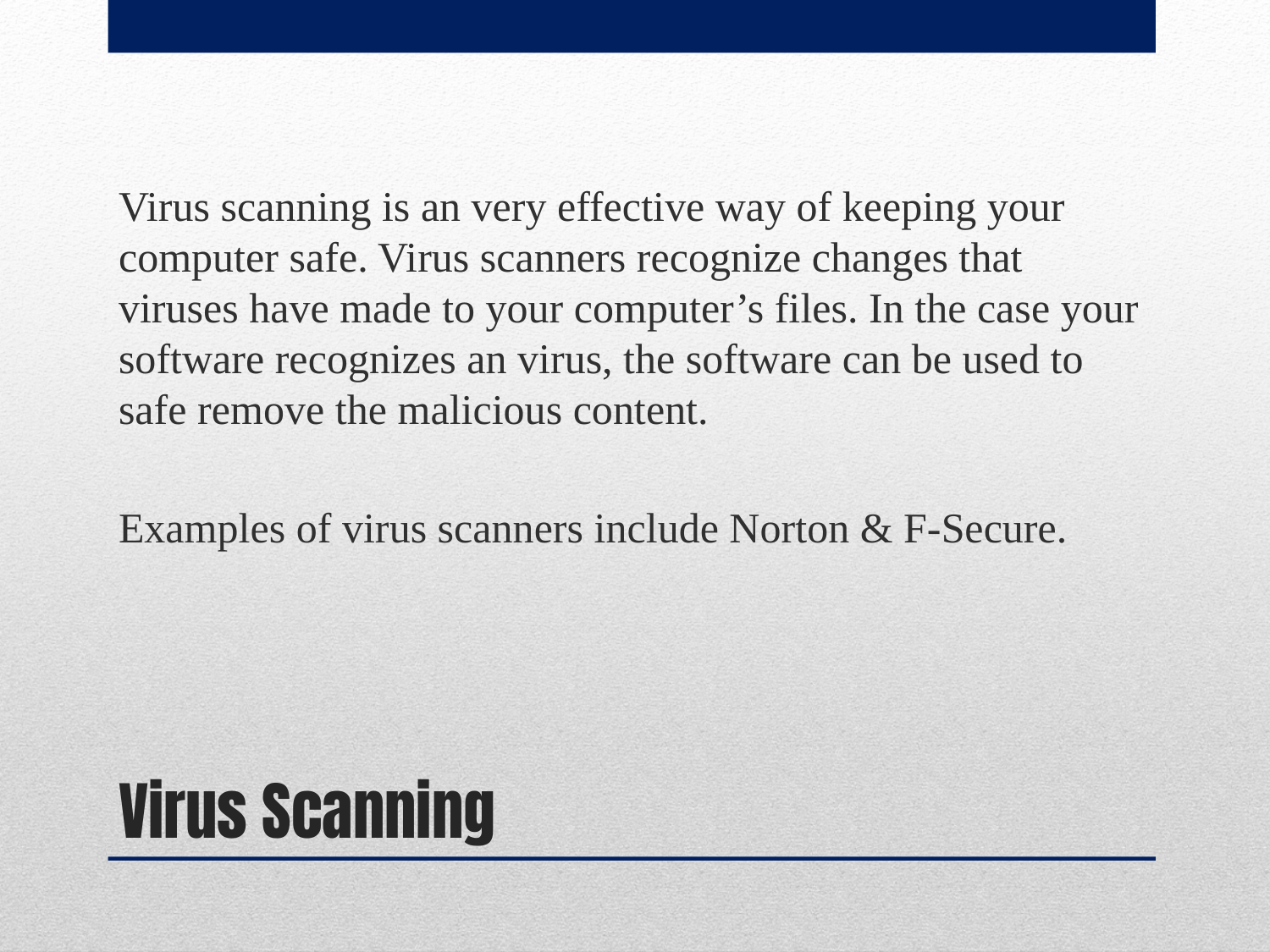

Virus scanning is an very effective way of keeping your computer safe. Virus scanners recognize changes that viruses have made to your computer’s files. In the case your software recognizes an virus, the software can be used to safe remove the malicious content.

Examples of virus scanners include Norton & F-Secure.
# Virus Scanning